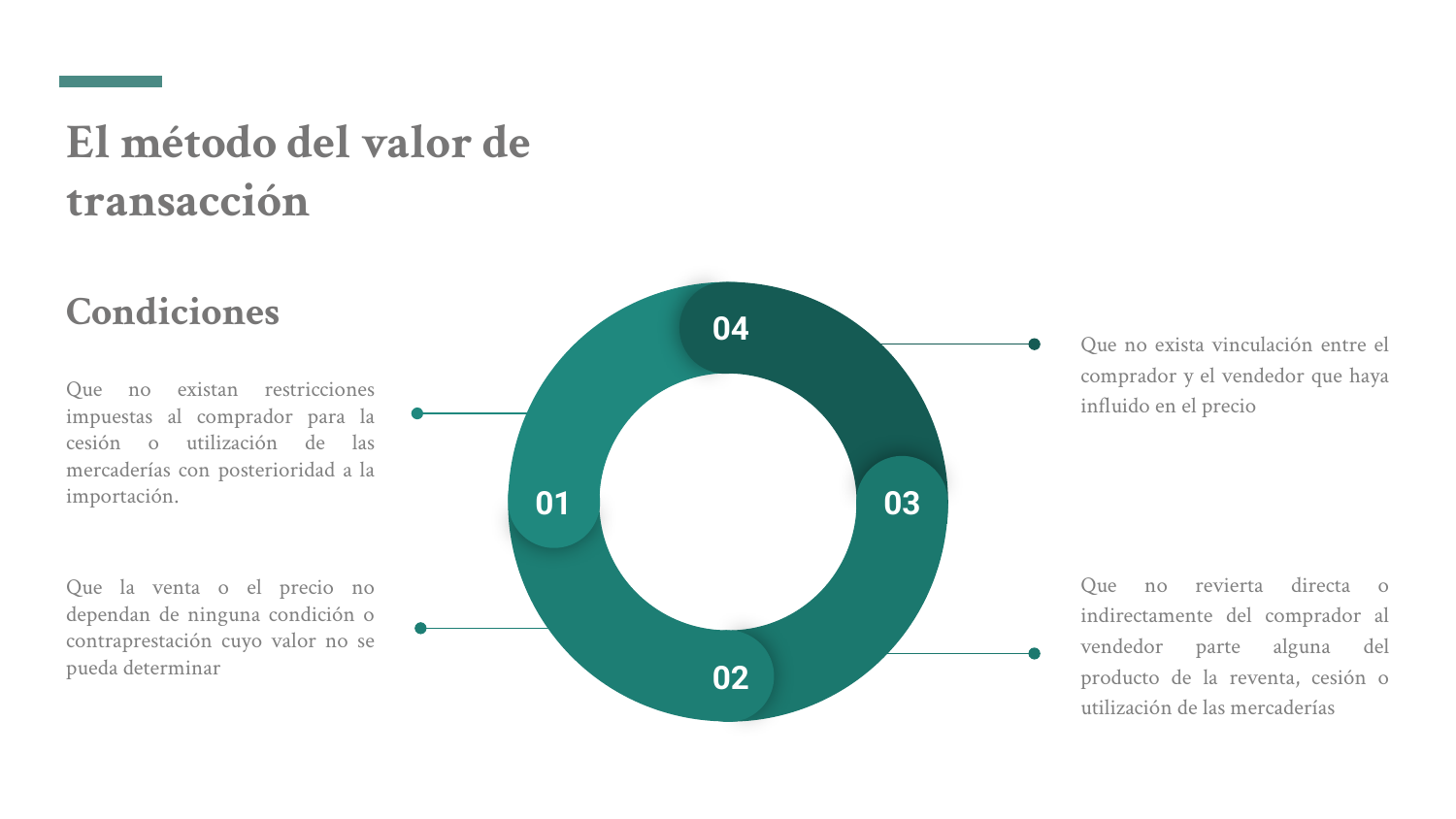

El método del valor de transacción

Condiciones

04

01
03

02
Que no exista vinculación entre el comprador y el vendedor que haya influido en el precio

Que no existan restricciones impuestas al comprador para la cesión o utilización de las mercaderías con posterioridad a la importación.

Que no revierta directa o indirectamente del comprador al vendedor parte alguna del producto de la reventa, cesión o utilización de las mercaderías
Que la venta o el precio no dependan de ninguna condición o contraprestación cuyo valor no se pueda determinar